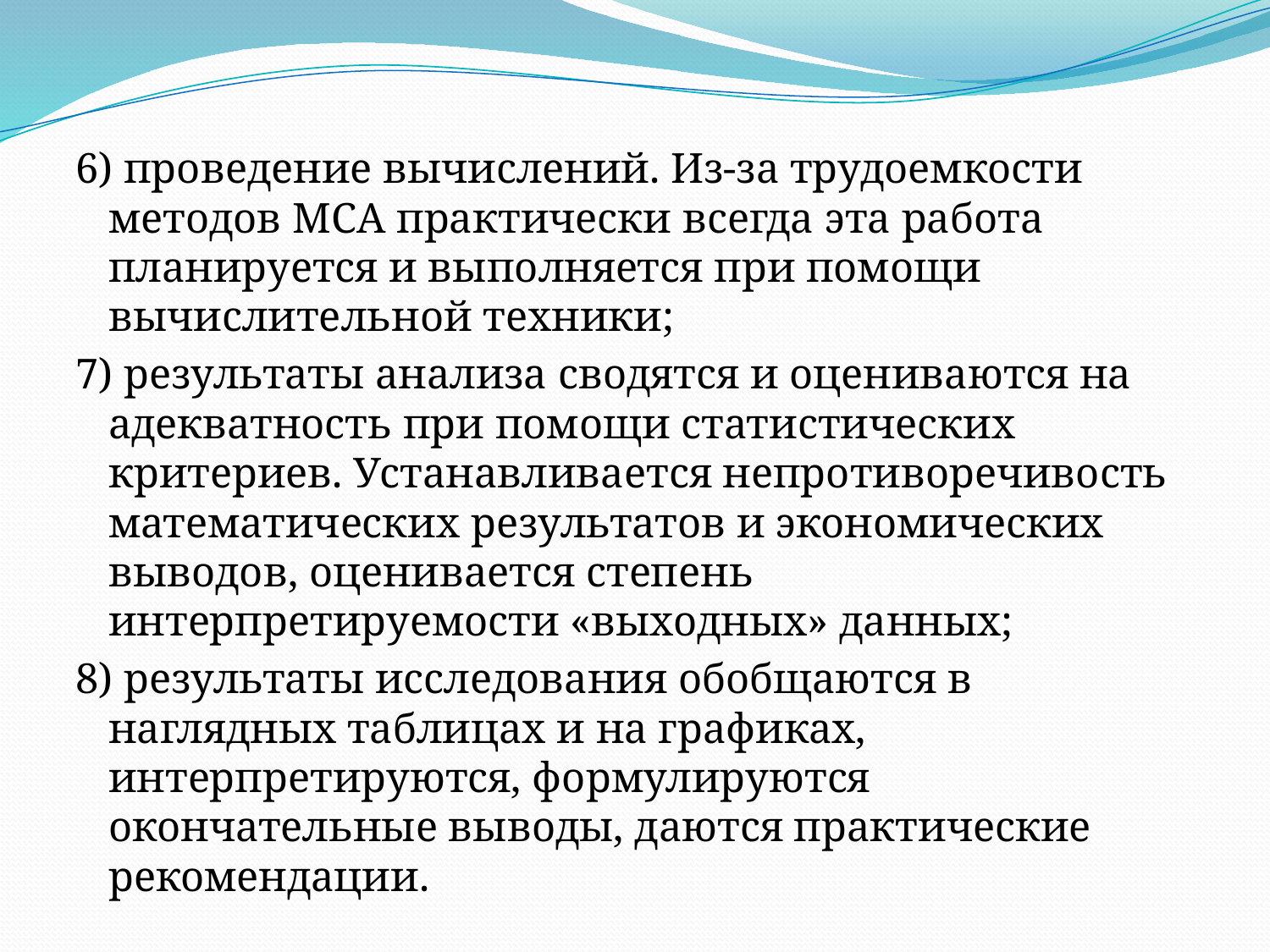

6) проведение вычислений. Из-за трудоемкости методов МСА практически всегда эта работа планируется и выполняется при помощи вычислительной техники;
7) результаты анализа сводятся и оцениваются на адекватность при помощи статистических критериев. Устанавливается непротиворечивость математических результатов и экономических выводов, оценивается степень интерпретируемости «выходных» данных;
8) результаты исследования обобщаются в наглядных таблицах и на графиках, интерпретируются, формулируются окончательные выводы, даются практические рекомендации.